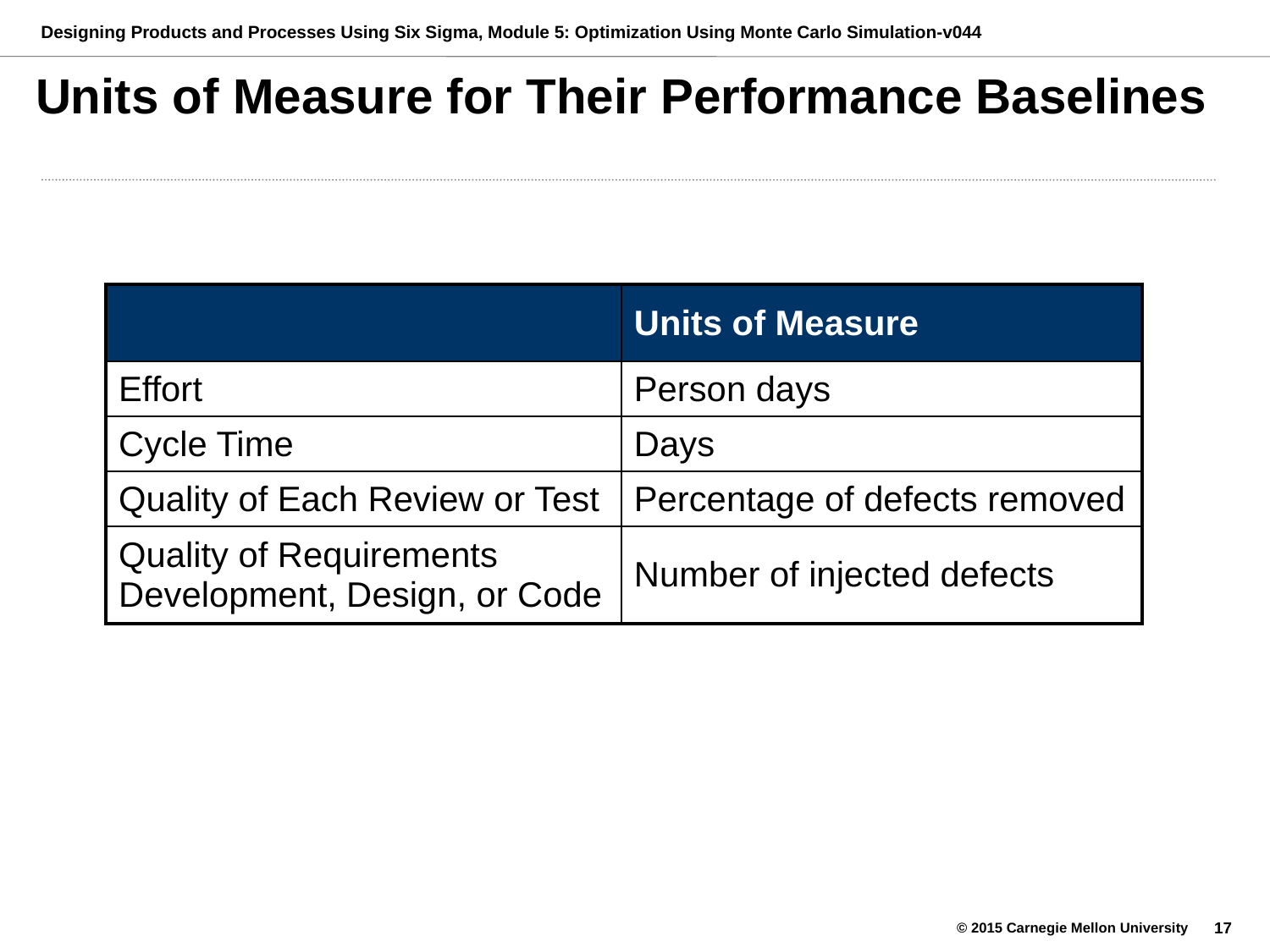

# Units of Measure for Their Performance Baselines
|  | Units of Measure |
| --- | --- |
| Effort | Person days |
| Cycle Time | Days |
| Quality of Each Review or Test | Percentage of defects removed |
| Quality of Requirements Development, Design, or Code | Number of injected defects |